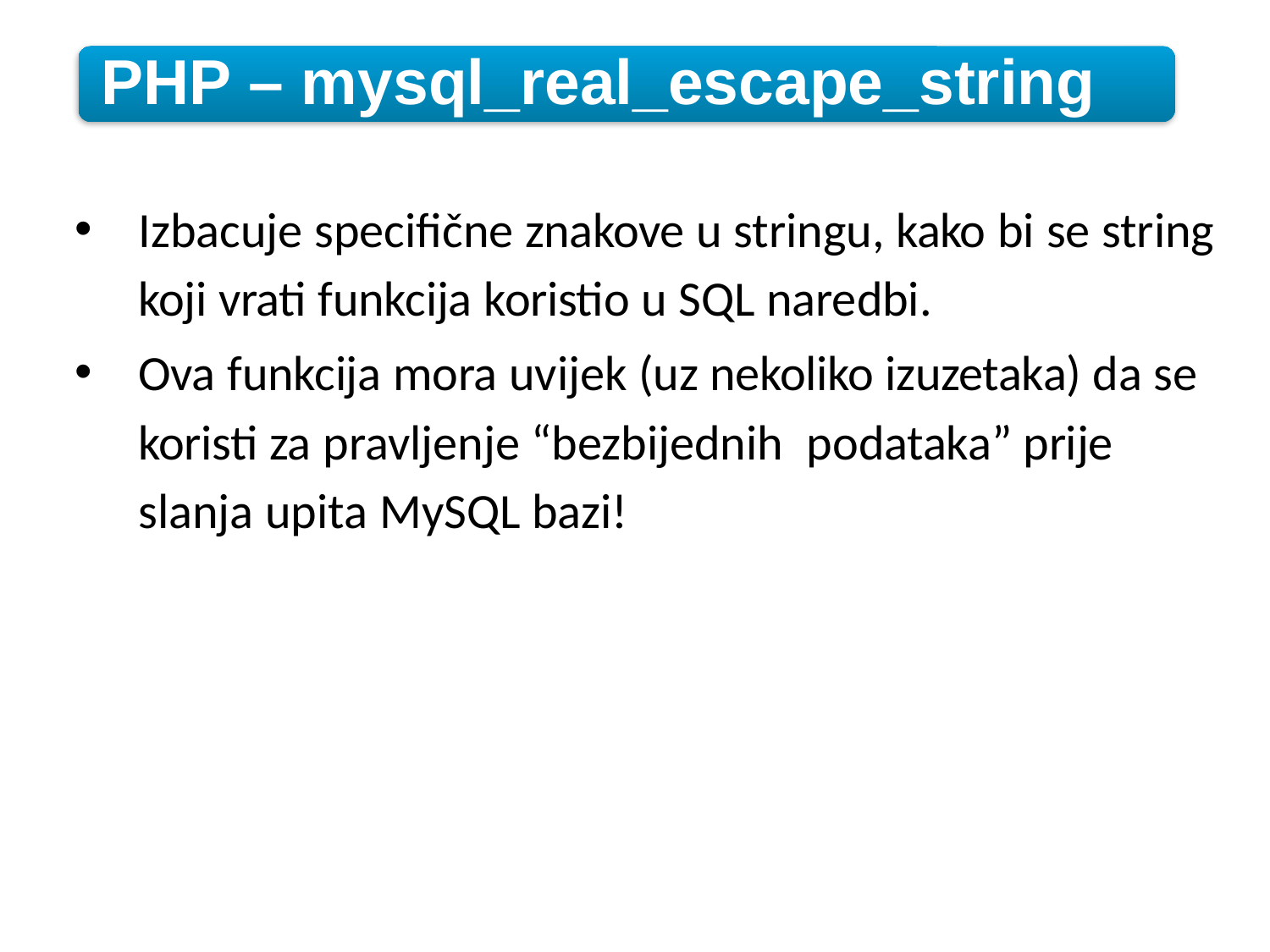

PHP – mysql_real_escape_string
Izbacuje specifične znakove u stringu, kako bi se string koji vrati funkcija koristio u SQL naredbi.
Ova funkcija mora uvijek (uz nekoliko izuzetaka) da se koristi za pravljenje “bezbijednih  podataka” prije slanja upita MySQL bazi!